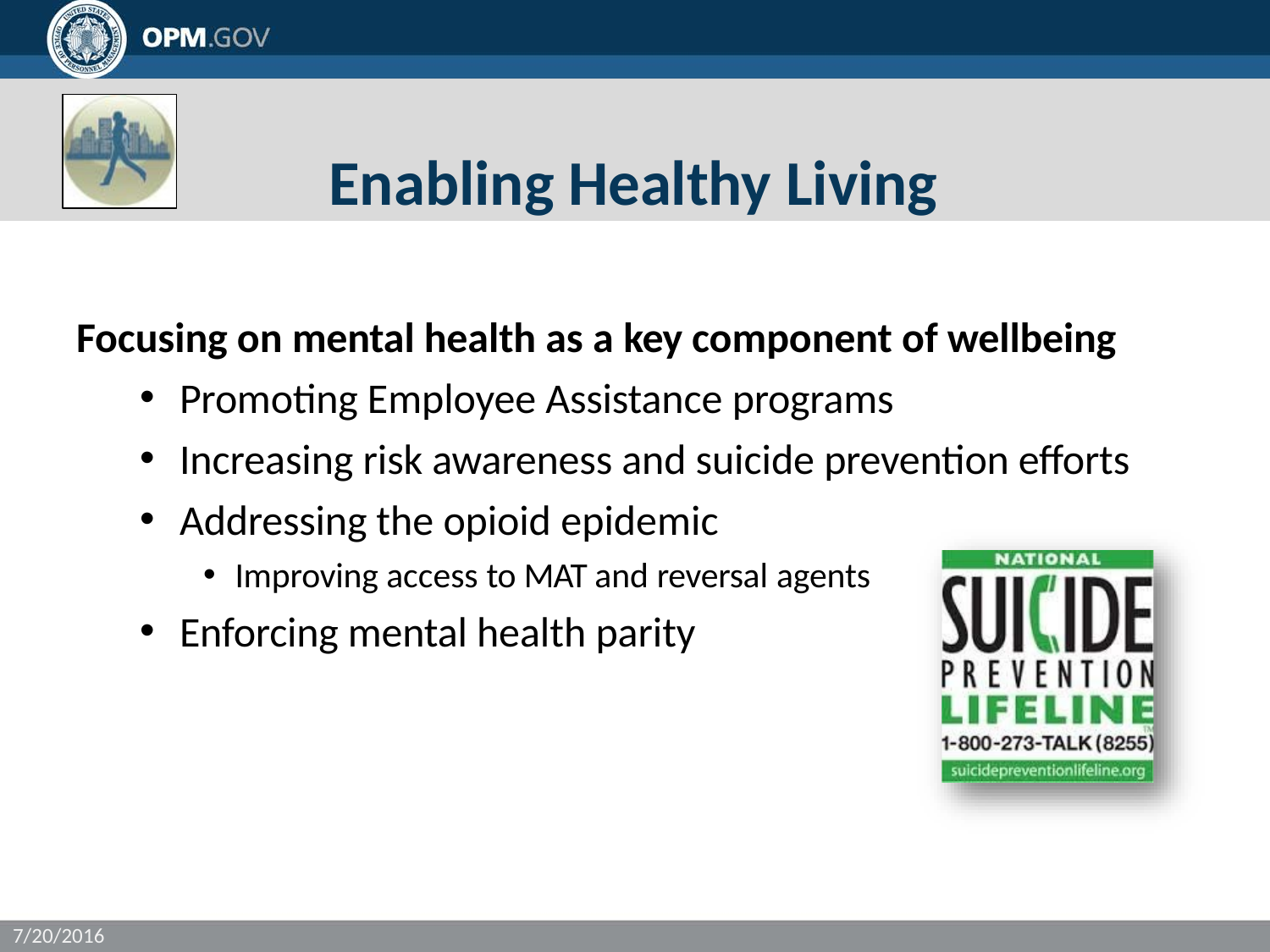

# Enabling Healthy Living
Focusing on mental health as a key component of wellbeing
Promoting Employee Assistance programs
Increasing risk awareness and suicide prevention efforts
Addressing the opioid epidemic
Improving access to MAT and reversal agents
Enforcing mental health parity

7/20/2016